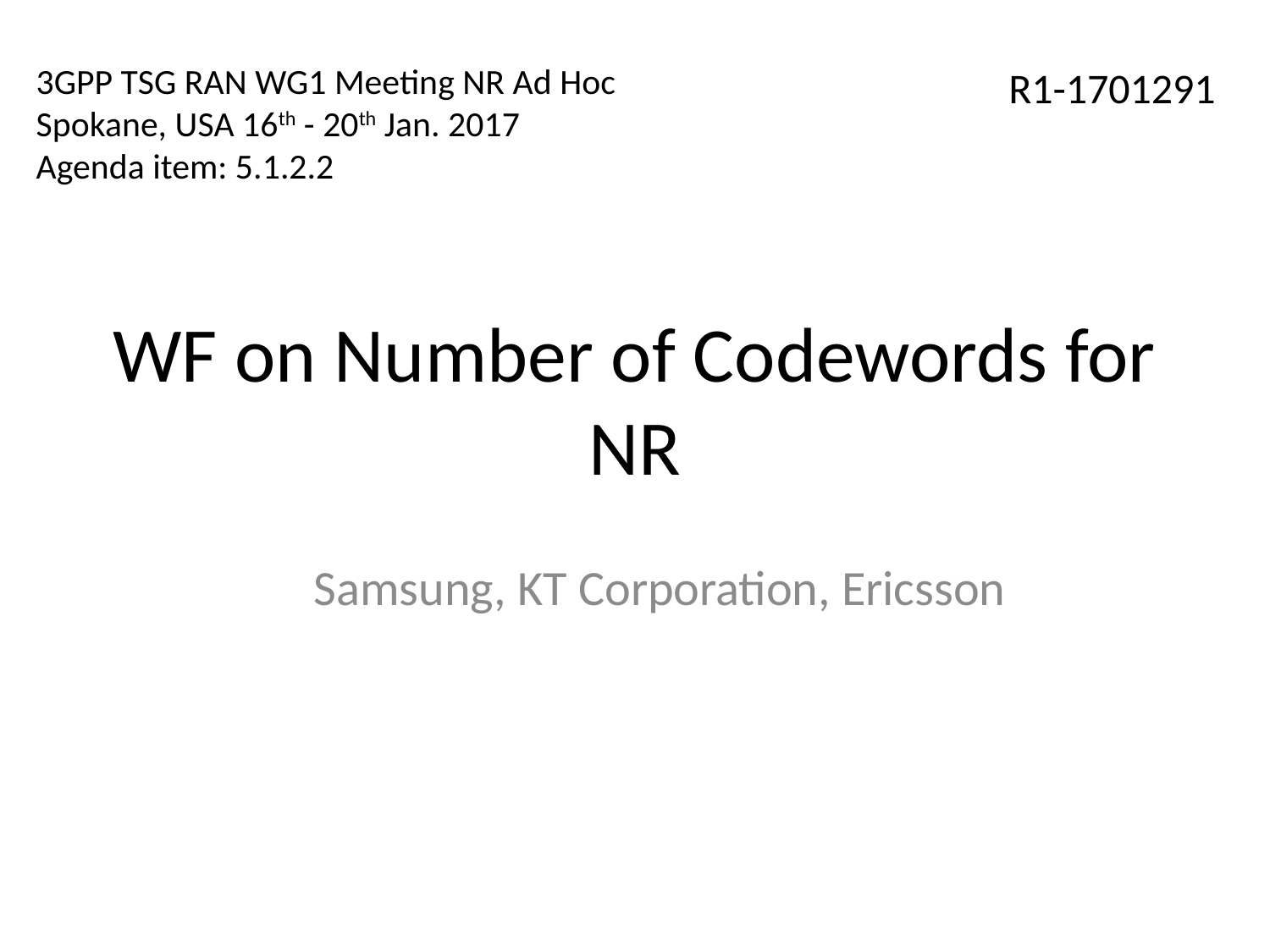

3GPP TSG RAN WG1 Meeting NR Ad Hoc
Spokane, USA 16th - 20th Jan. 2017
Agenda item: 5.1.2.2
R1-1701291
# WF on Number of Codewords for NR
Samsung, KT Corporation, Ericsson